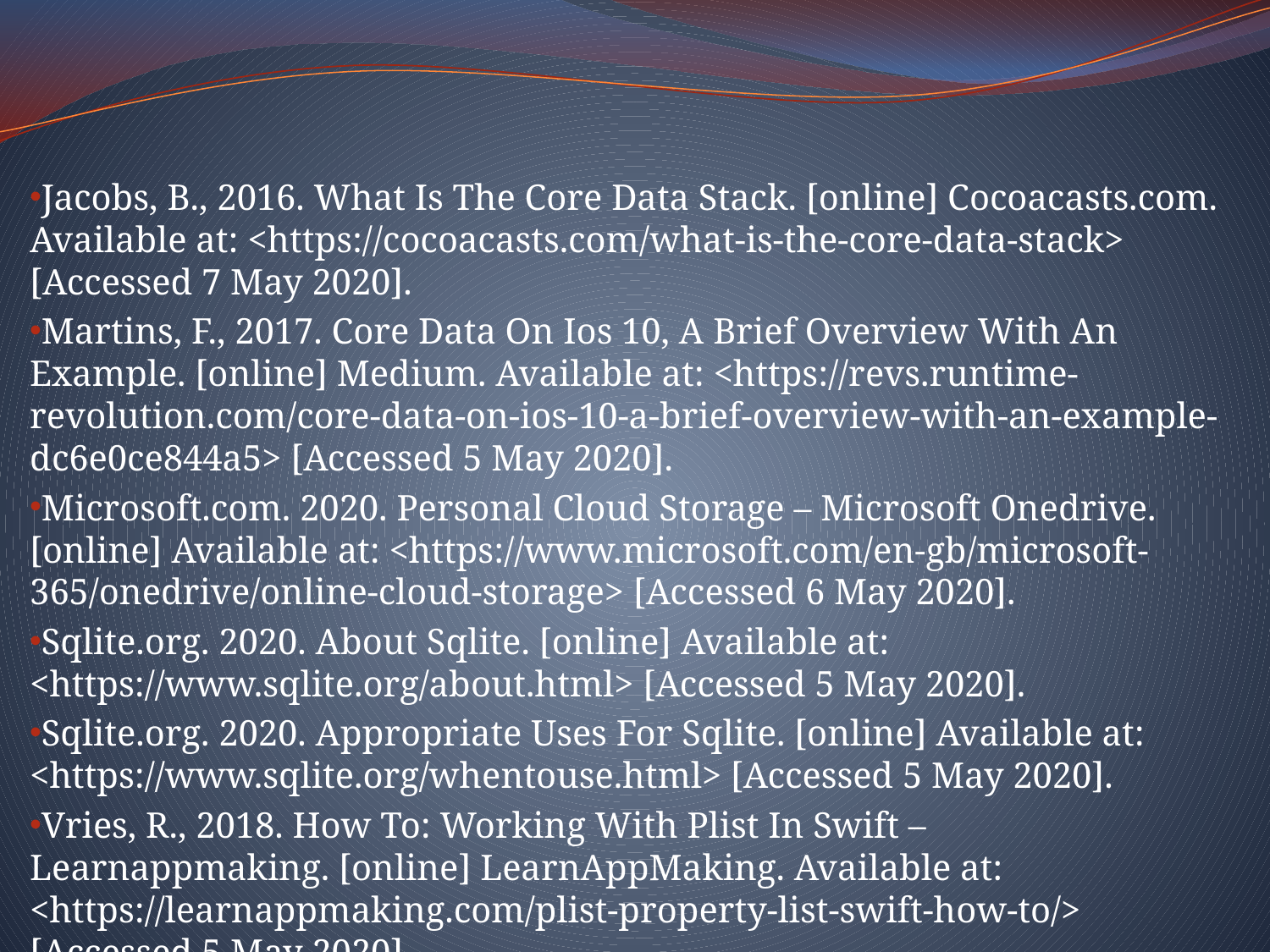

#
Jacobs, B., 2016. What Is The Core Data Stack. [online] Cocoacasts.com. Available at: <https://cocoacasts.com/what-is-the-core-data-stack> [Accessed 7 May 2020].
Martins, F., 2017. Core Data On Ios 10, A Brief Overview With An Example. [online] Medium. Available at: <https://revs.runtime-revolution.com/core-data-on-ios-10-a-brief-overview-with-an-example-dc6e0ce844a5> [Accessed 5 May 2020].
Microsoft.com. 2020. Personal Cloud Storage – Microsoft Onedrive. [online] Available at: <https://www.microsoft.com/en-gb/microsoft-365/onedrive/online-cloud-storage> [Accessed 6 May 2020].
Sqlite.org. 2020. About Sqlite. [online] Available at: <https://www.sqlite.org/about.html> [Accessed 5 May 2020].
Sqlite.org. 2020. Appropriate Uses For Sqlite. [online] Available at: <https://www.sqlite.org/whentouse.html> [Accessed 5 May 2020].
Vries, R., 2018. How To: Working With Plist In Swift – Learnappmaking. [online] LearnAppMaking. Available at: <https://learnappmaking.com/plist-property-list-swift-how-to/> [Accessed 5 May 2020].